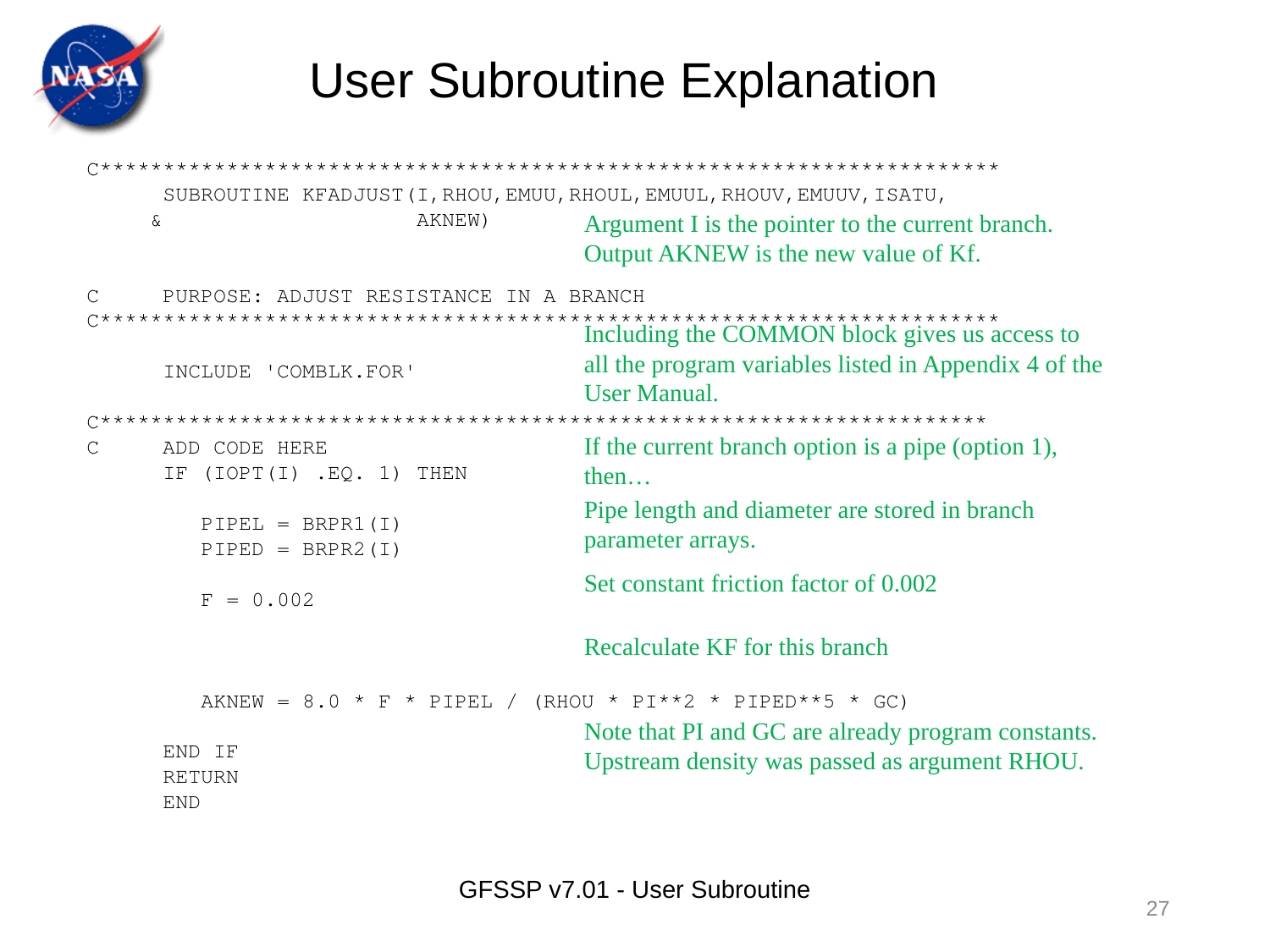

User Subroutine Explanation
C***********************************************************************
      SUBROUTINE KFADJUST(I,RHOU,EMUU,RHOUL,EMUUL,RHOUV,EMUUV,ISATU,
     &                    AKNEW)

C     PURPOSE: ADJUST RESISTANCE IN A BRANCH
C***********************************************************************

      INCLUDE 'COMBLK.FOR'

C**********************************************************************
C     ADD CODE HERE
      IF (IOPT(I) .EQ. 1) THEN

         PIPEL = BRPR1(I)
         PIPED = BRPR2(I)

         F = 0.002

         AKNEW = 8.0 * F * PIPEL / (RHOU * PI**2 * PIPED**5 * GC)

      END IF
      RETURN
      END
Argument I is the pointer to the current branch.  Output AKNEW is the new value of Kf.
Including the COMMON block gives us access to all the program variables listed in Appendix 4 of the User Manual.
If the current branch option is a pipe (option 1), then…
Pipe length and diameter are stored in branch parameter arrays.
Set constant friction factor of 0.002
Recalculate KF for this branch
Note that PI and GC are already program constants.  Upstream density was passed as argument RHOU.
GFSSP v7.01 - User Subroutine
27